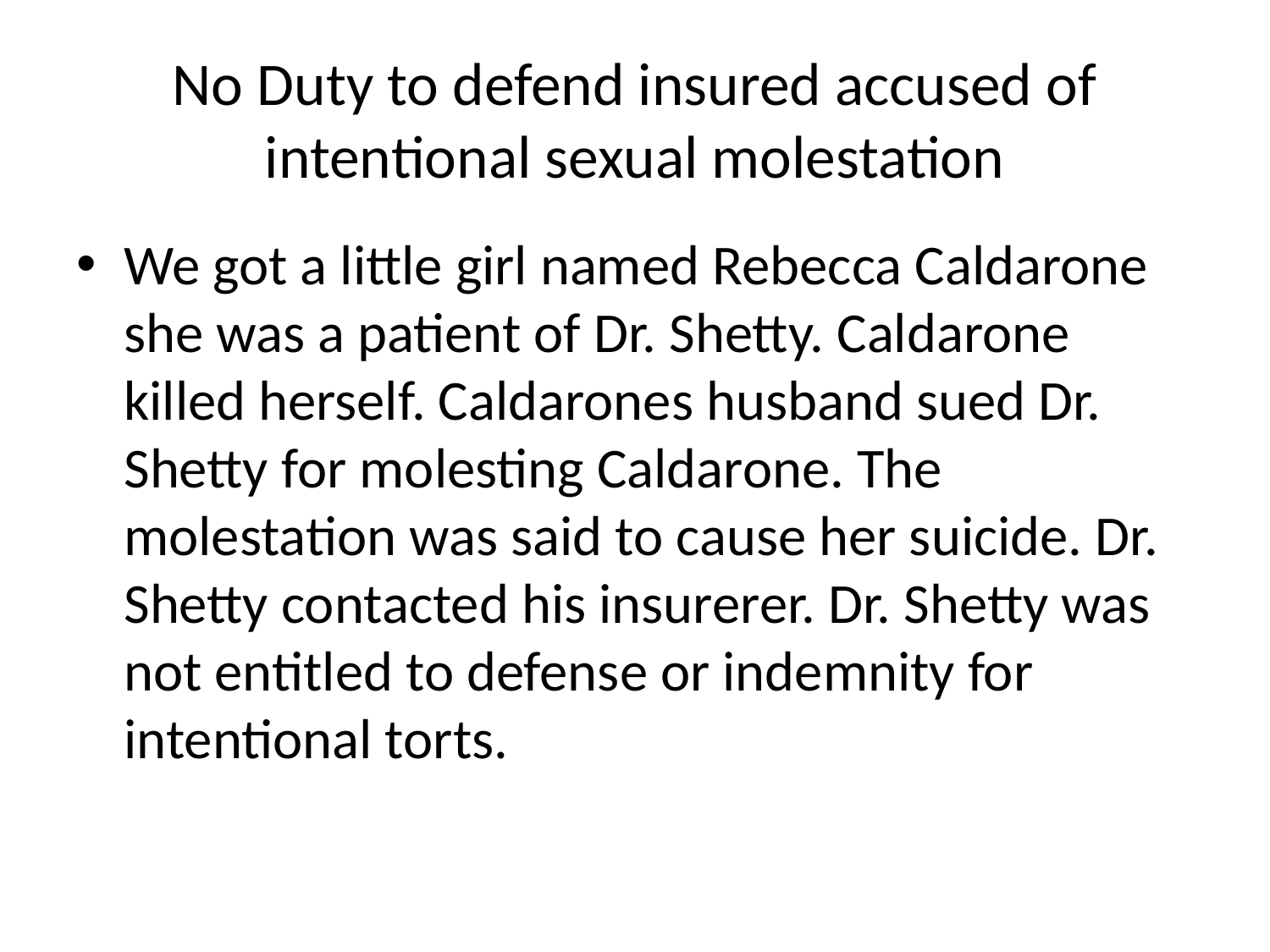

# No Duty to defend insured accused of intentional sexual molestation
We got a little girl named Rebecca Caldarone she was a patient of Dr. Shetty. Caldarone killed herself. Caldarones husband sued Dr. Shetty for molesting Caldarone. The molestation was said to cause her suicide. Dr. Shetty contacted his insurerer. Dr. Shetty was not entitled to defense or indemnity for intentional torts.